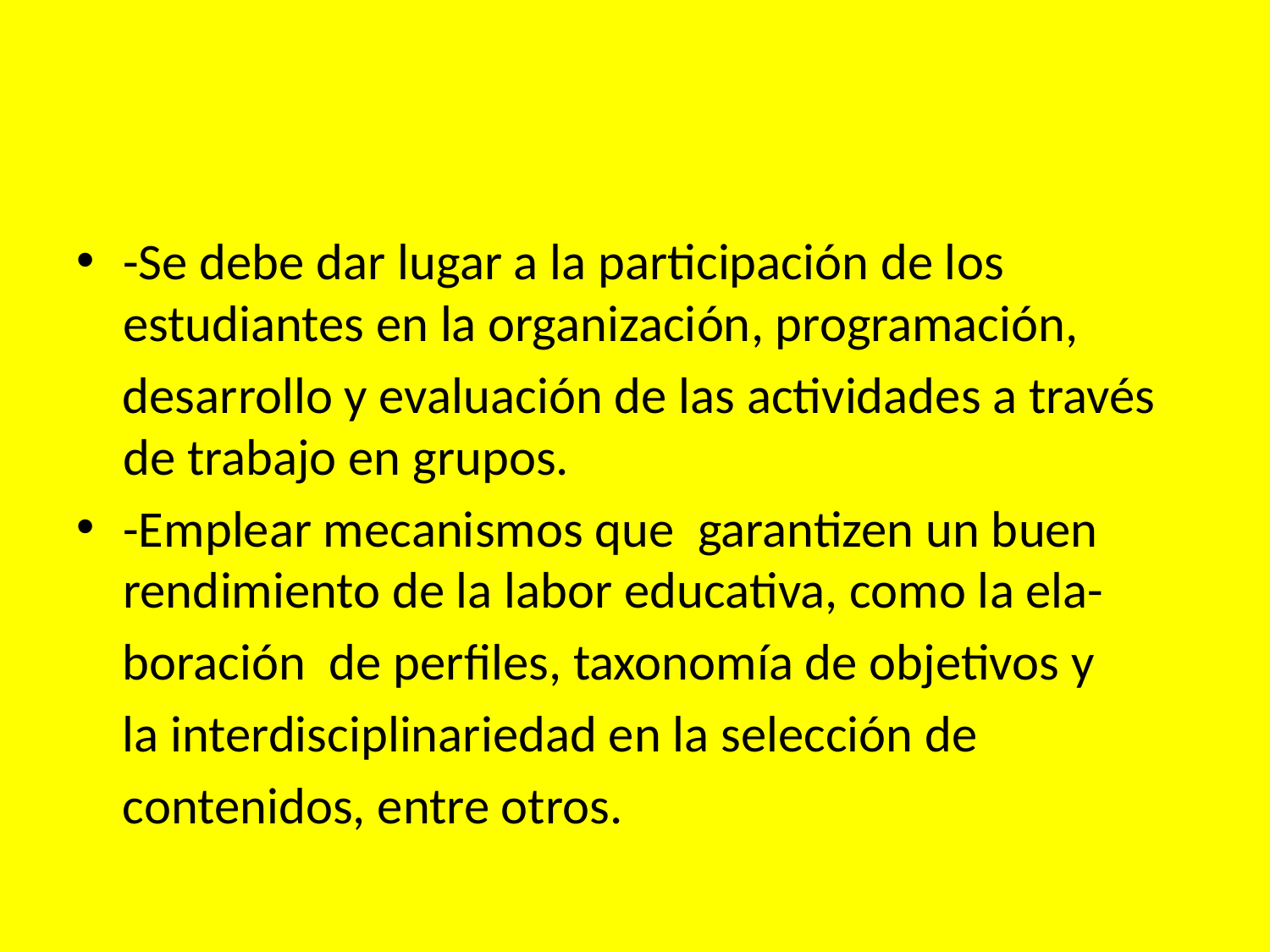

#
-Se debe dar lugar a la participación de los estudiantes en la organización, programación,
    desarrollo y evaluación de las actividades a través de trabajo en grupos.
-Emplear mecanismos que  garantizen un buen rendimiento de la labor educativa, como la ela-
    boración  de perfiles, taxonomía de objetivos y
    la interdisciplinariedad en la selección de
    contenidos, entre otros.